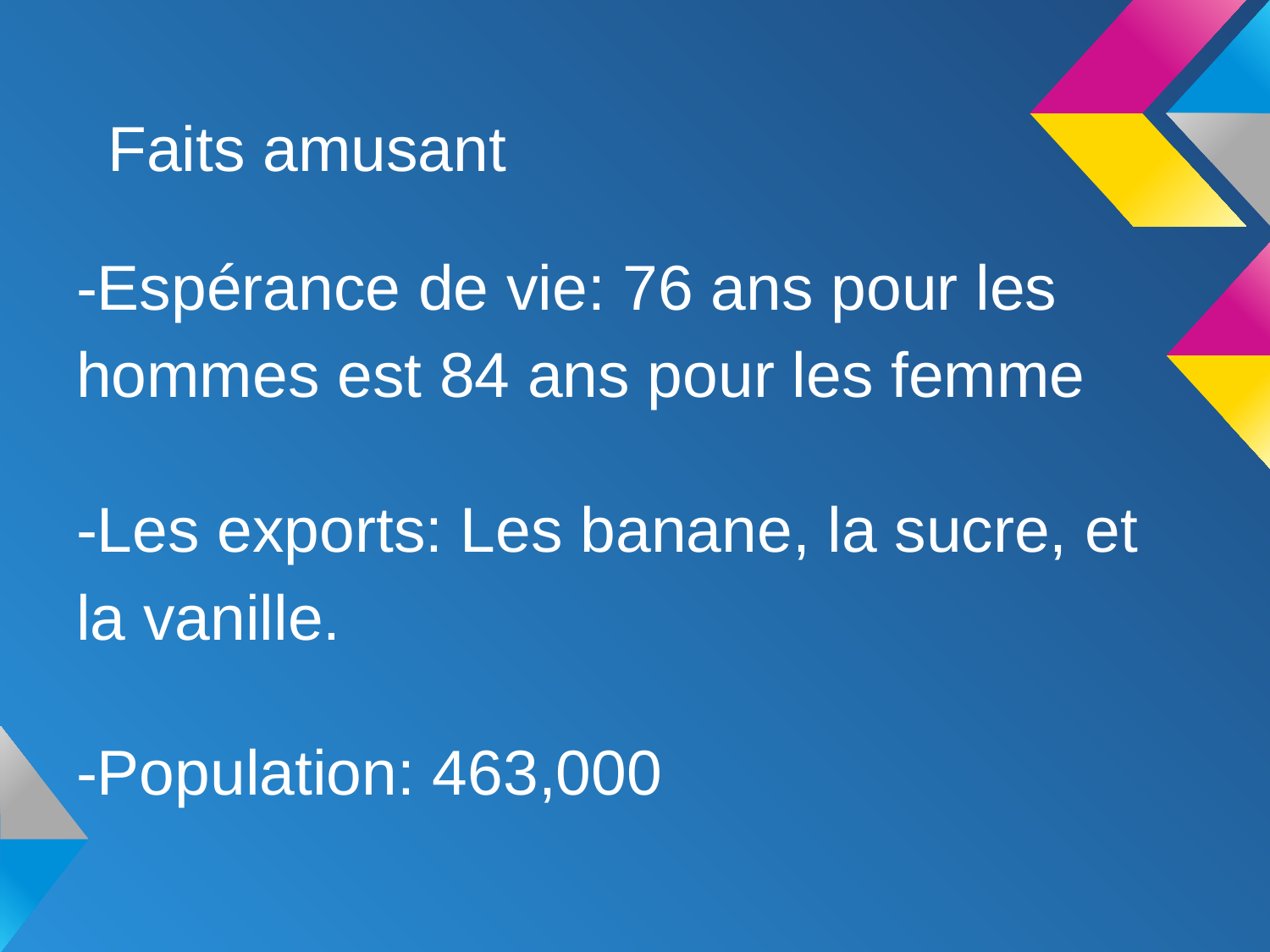

# Faits amusant
-Espérance de vie: 76 ans pour les hommes est 84 ans pour les femme

-Les exports: Les banane, la sucre, et la vanille.

-Population: 463,000